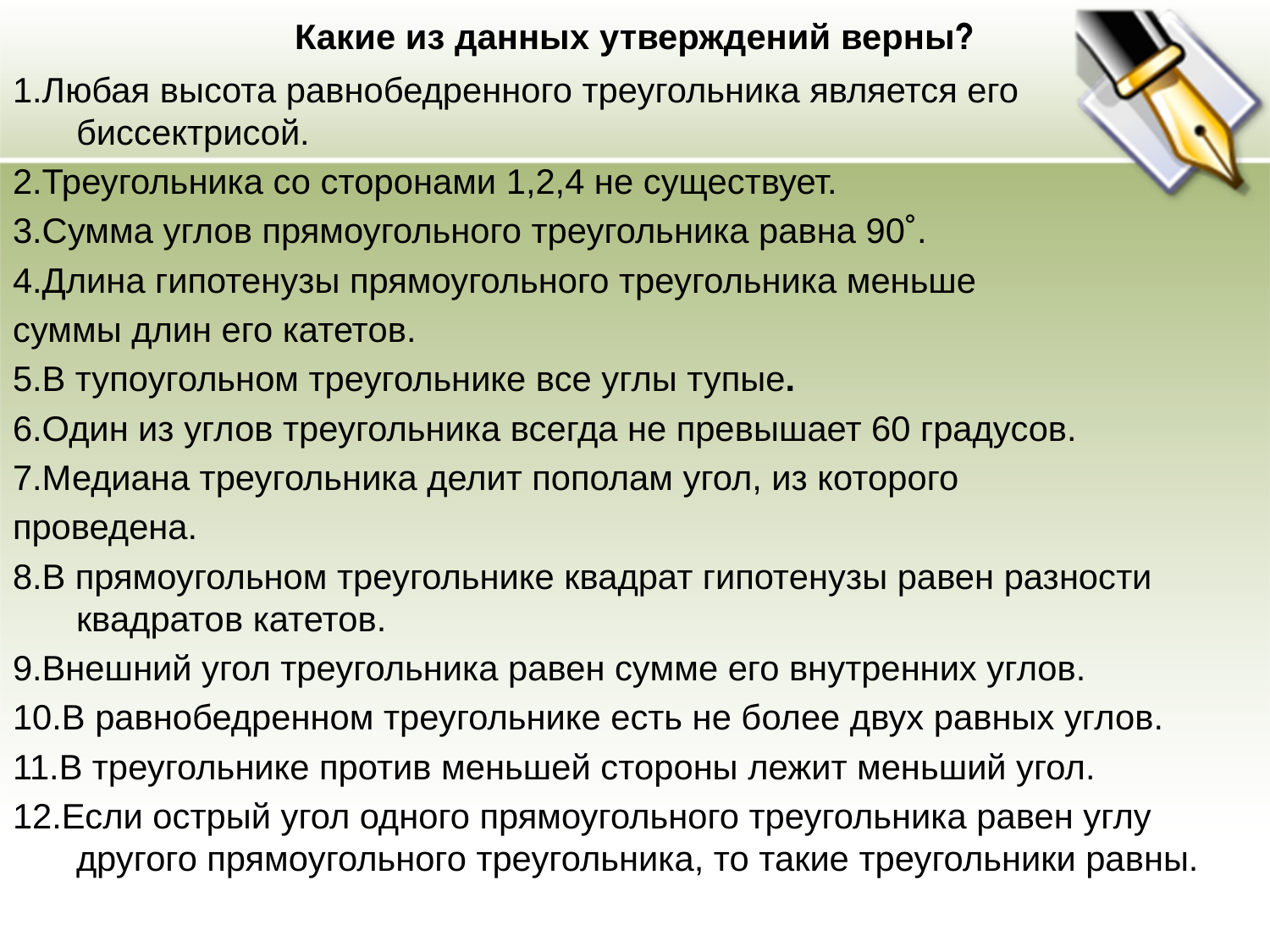

# Какие из данных утверждений верны?
1.Любая высота равнобедренного треугольника является его биссектрисой.
2.Треугольника со сторонами 1,2,4 не существует.
3.Сумма углов прямоугольного треугольника равна 90˚.
4.Длина гипотенузы прямоугольного треугольника меньше
суммы длин его катетов.
5.В тупоугольном треугольнике все углы тупые.
6.Один из углов треугольника всегда не превышает 60 градусов.
7.Медиана треугольника делит пополам угол, из которого
проведена.
8.В прямоугольном треугольнике квадрат гипотенузы равен разности квадратов катетов.
9.Внешний угол треугольника равен сумме его внутренних углов.
10.В равнобедренном треугольнике есть не более двух равных углов.
11.В треугольнике против меньшей стороны лежит меньший угол.
12.Если острый угол одного прямоугольного треугольника равен углу другого прямоугольного треугольника, то такие треугольники равны.